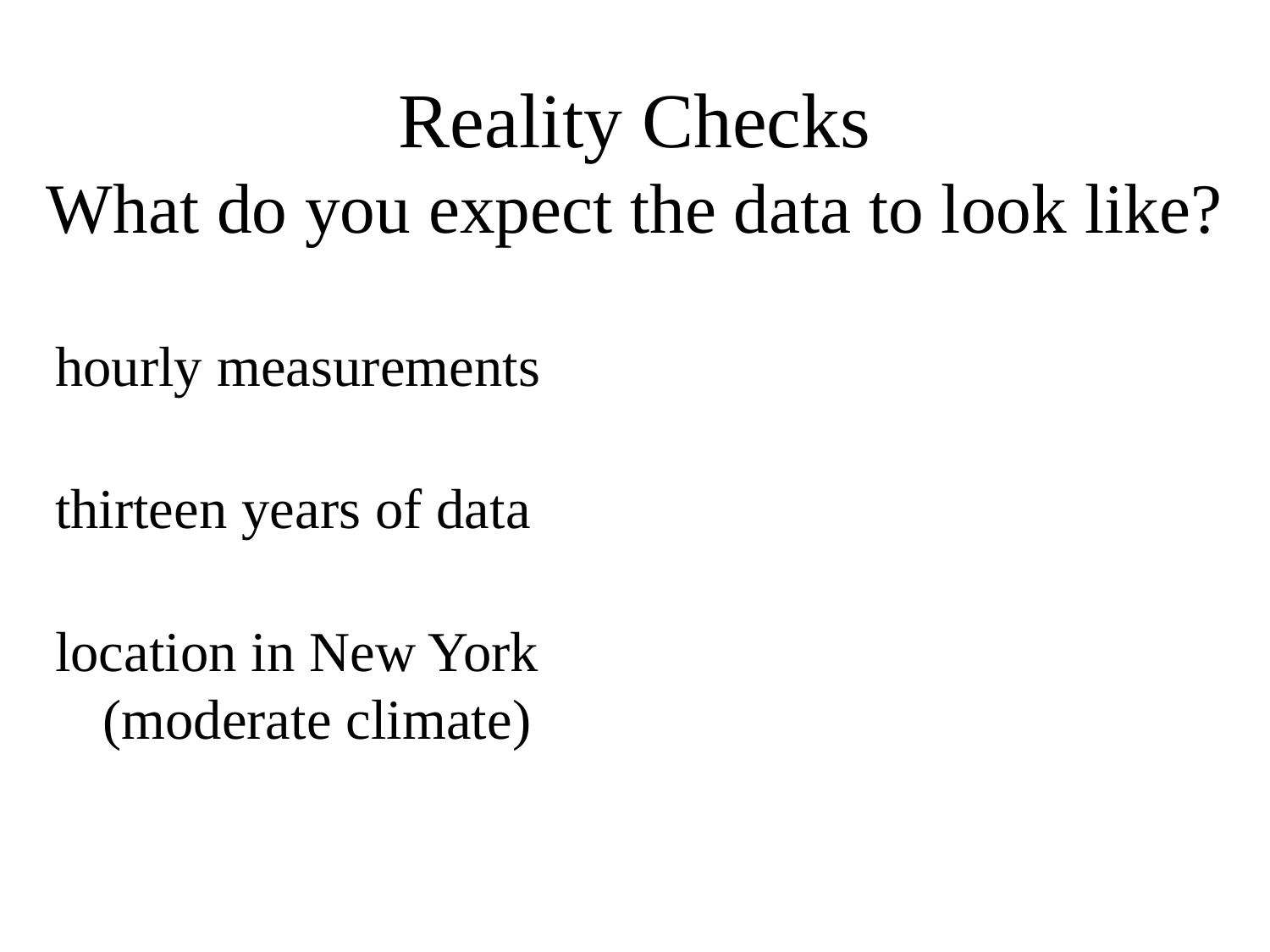

# Reality Checks What do you expect the data to look like?
hourly measurements

thirteen years of data

location in New York (moderate climate)